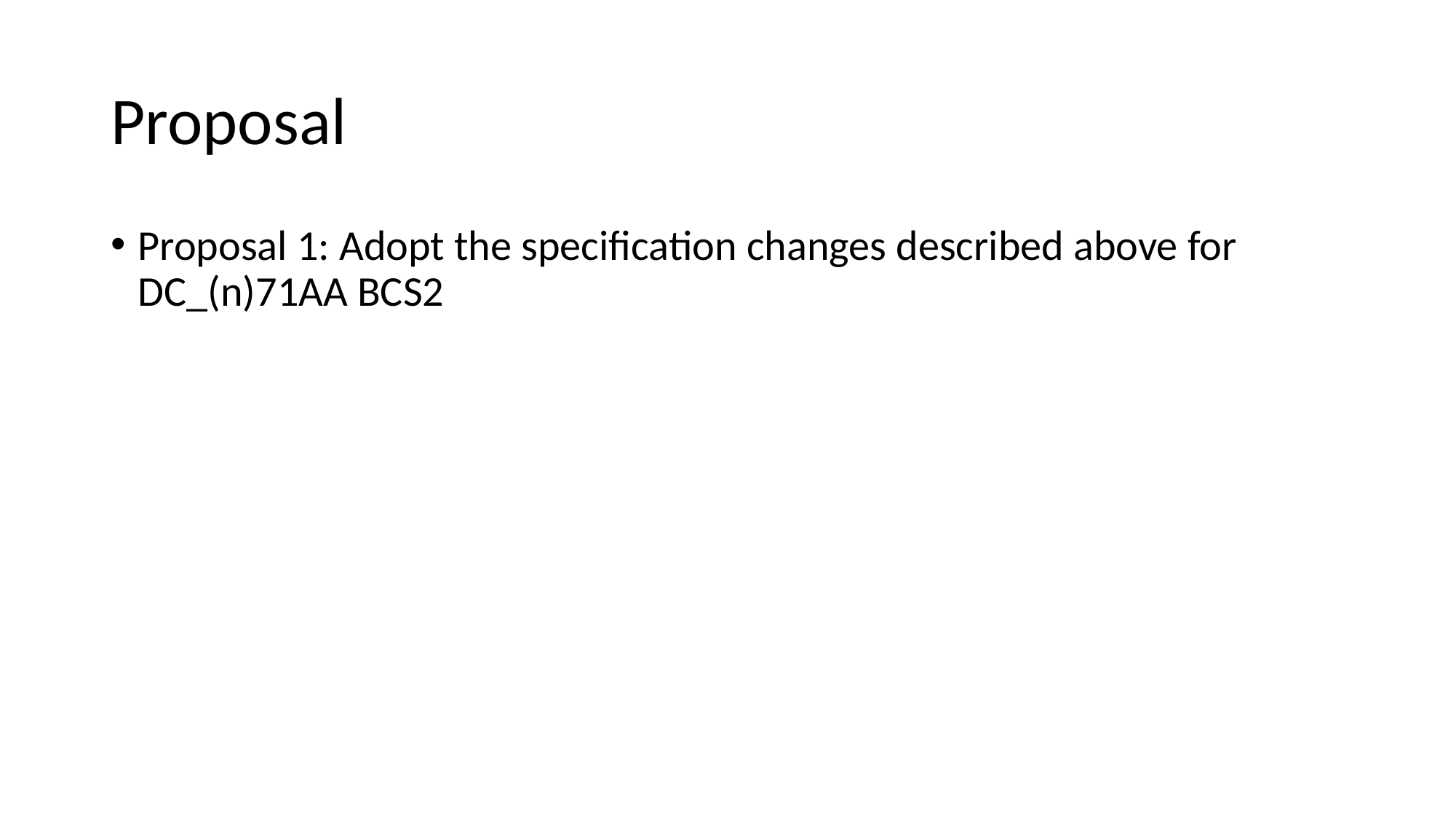

# Proposal
Proposal 1: Adopt the specification changes described above for DC_(n)71AA BCS2